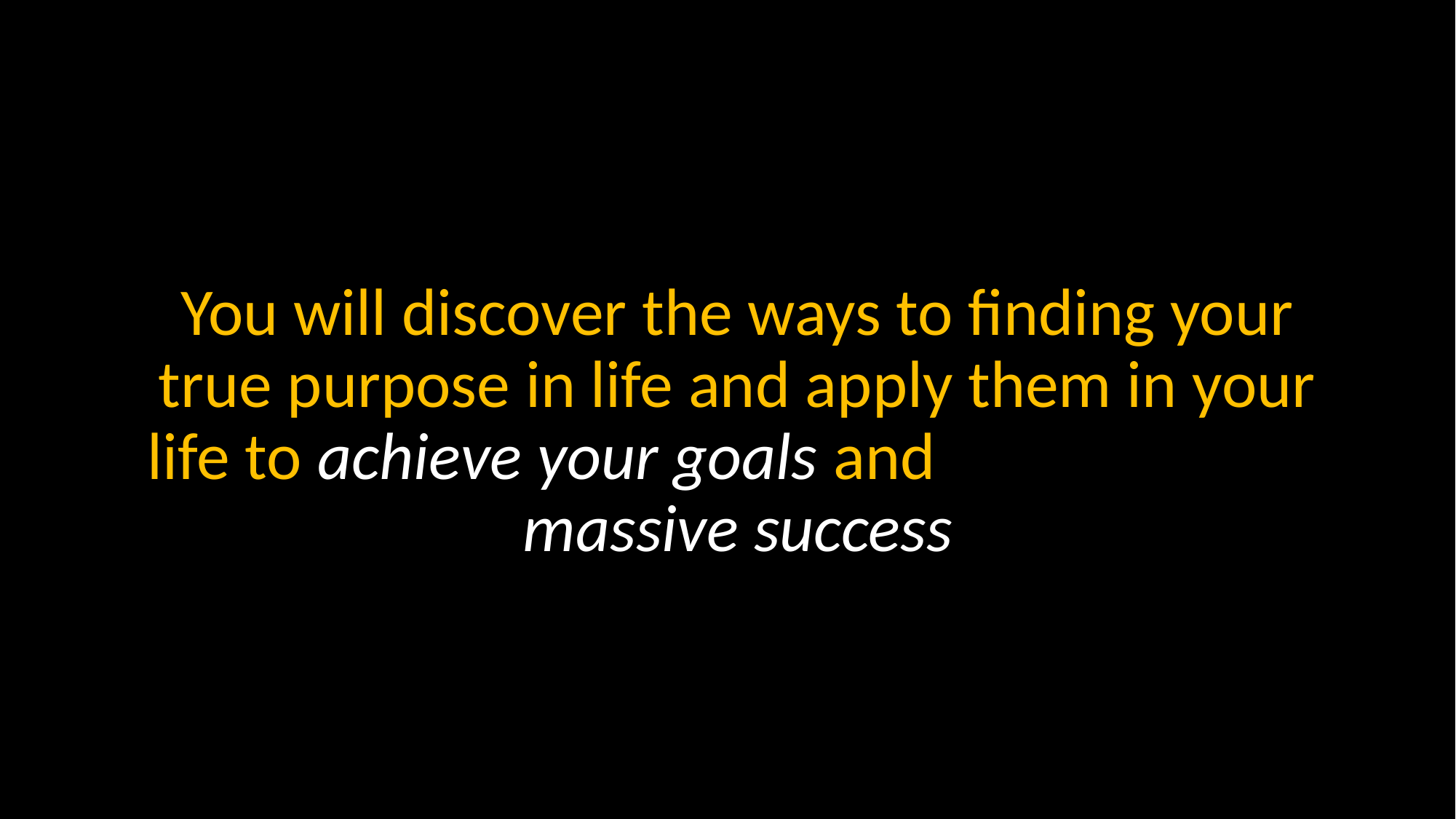

You will discover the ways to finding your true purpose in life and apply them in your life to achieve your goals and                           massive success